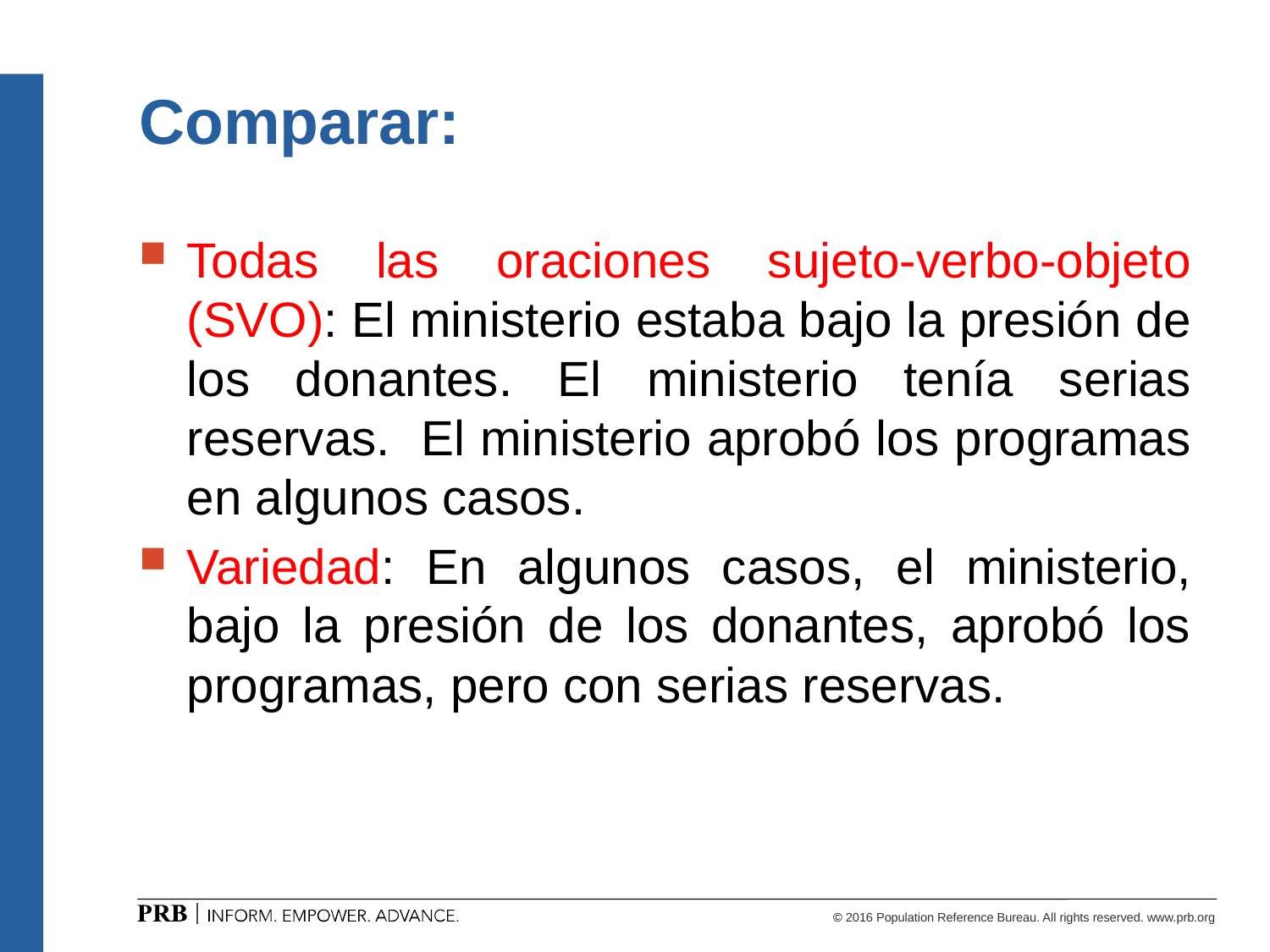

# Comparar:
Todas las oraciones sujeto-verbo-objeto (SVO): El ministerio estaba bajo la presión de los donantes. El ministerio tenía serias reservas.  El ministerio aprobó los programas en algunos casos.
Variedad: En algunos casos, el ministerio, bajo la presión de los donantes, aprobó los programas, pero con serias reservas.